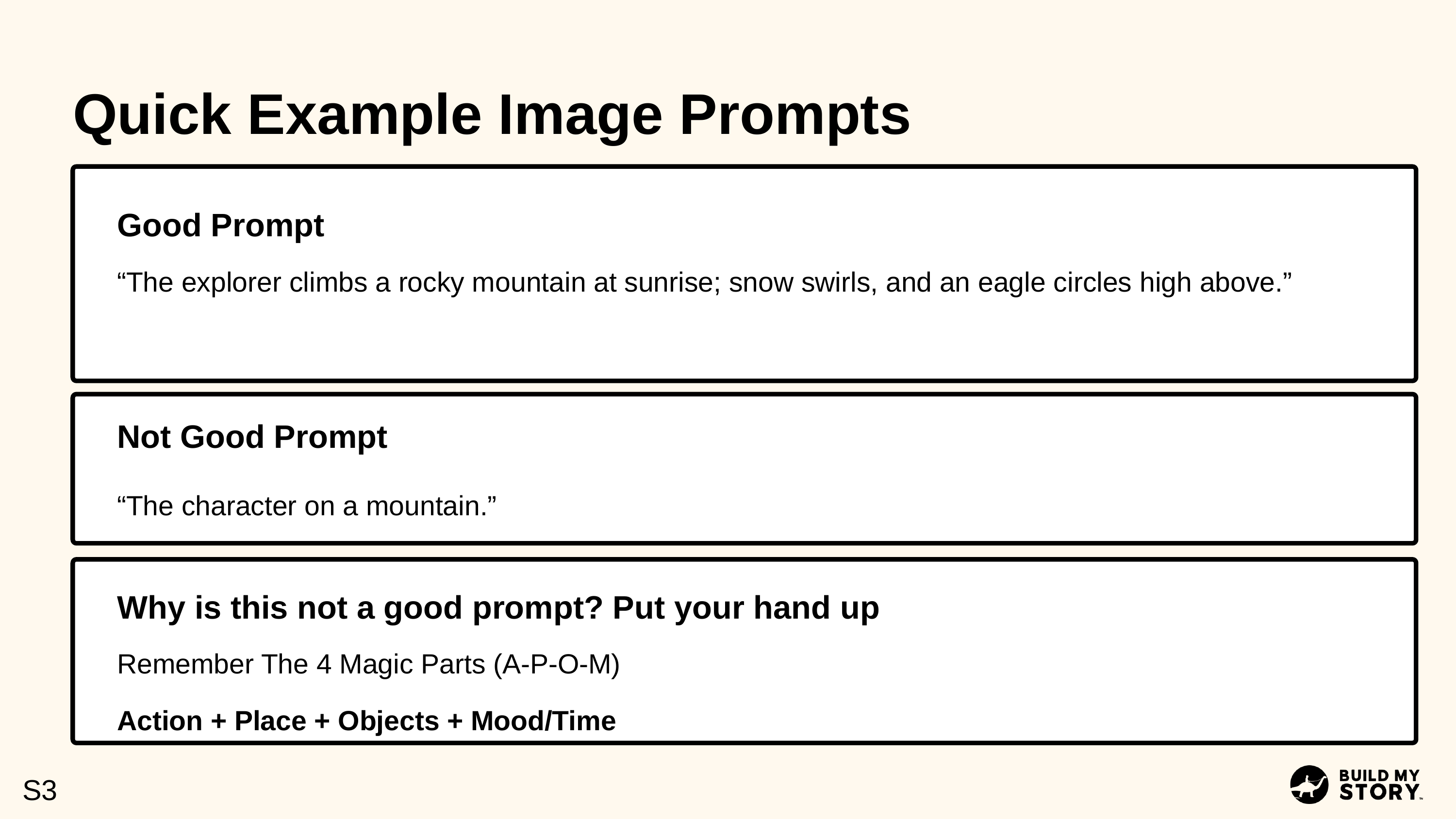

Quick Example Image Prompts
Good Prompt

“The explorer climbs a rocky mountain at sunrise; snow swirls, and an eagle circles high above.”
Not Good Prompt

“The character on a mountain.”
Why is this not a good prompt? Put your hand up

Remember The 4 Magic Parts (A-P-O-M)
Action + Place + Objects + Mood/Time

S3